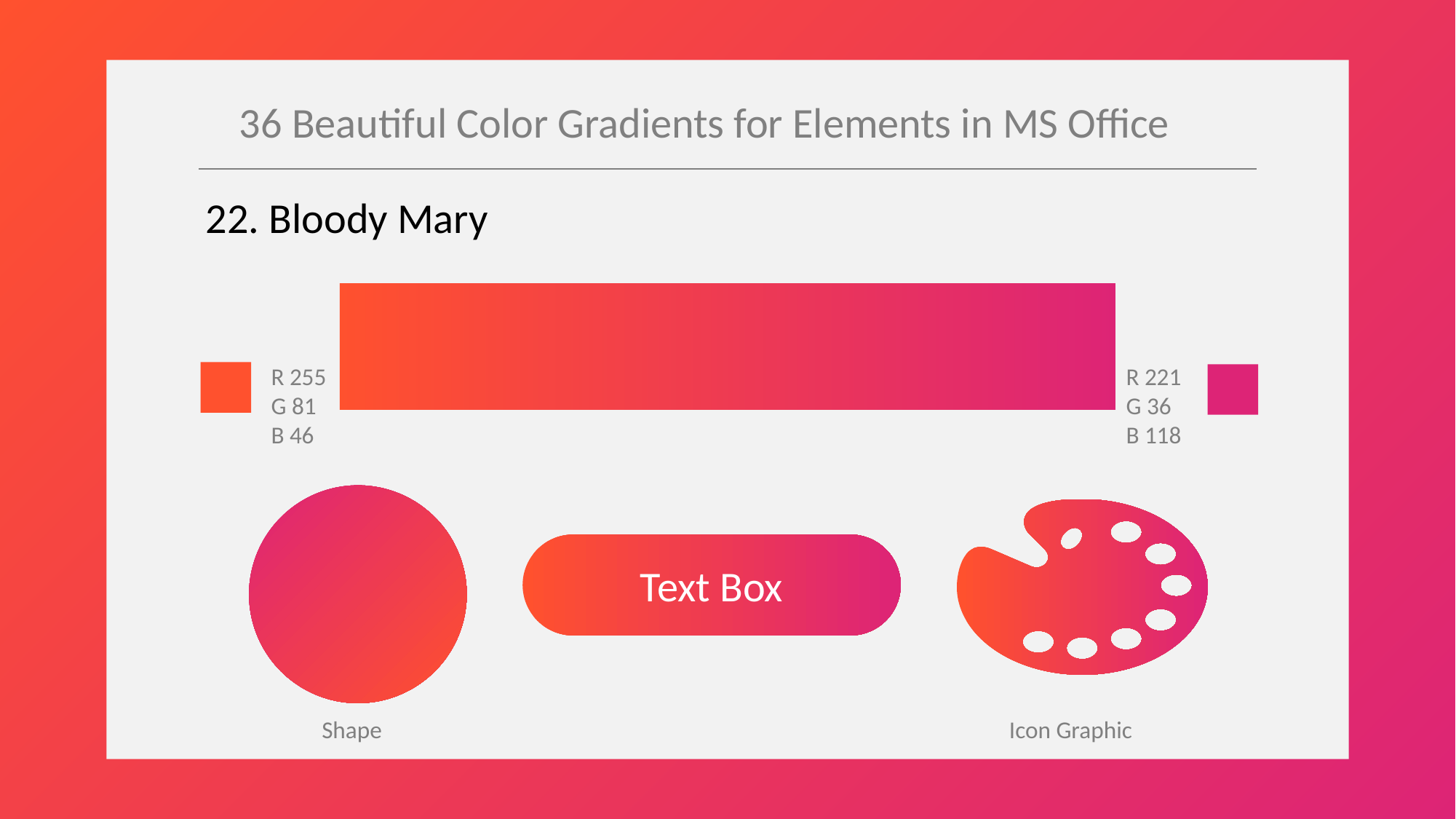

36 Beautiful Color Gradients for Elements in MS Office
22. Bloody Mary

R 255
G 81
B 46
R 221
G 36
B 118

Text Box
Shape
Icon Graphic
Credit Post
https://digitalsynopsis.com